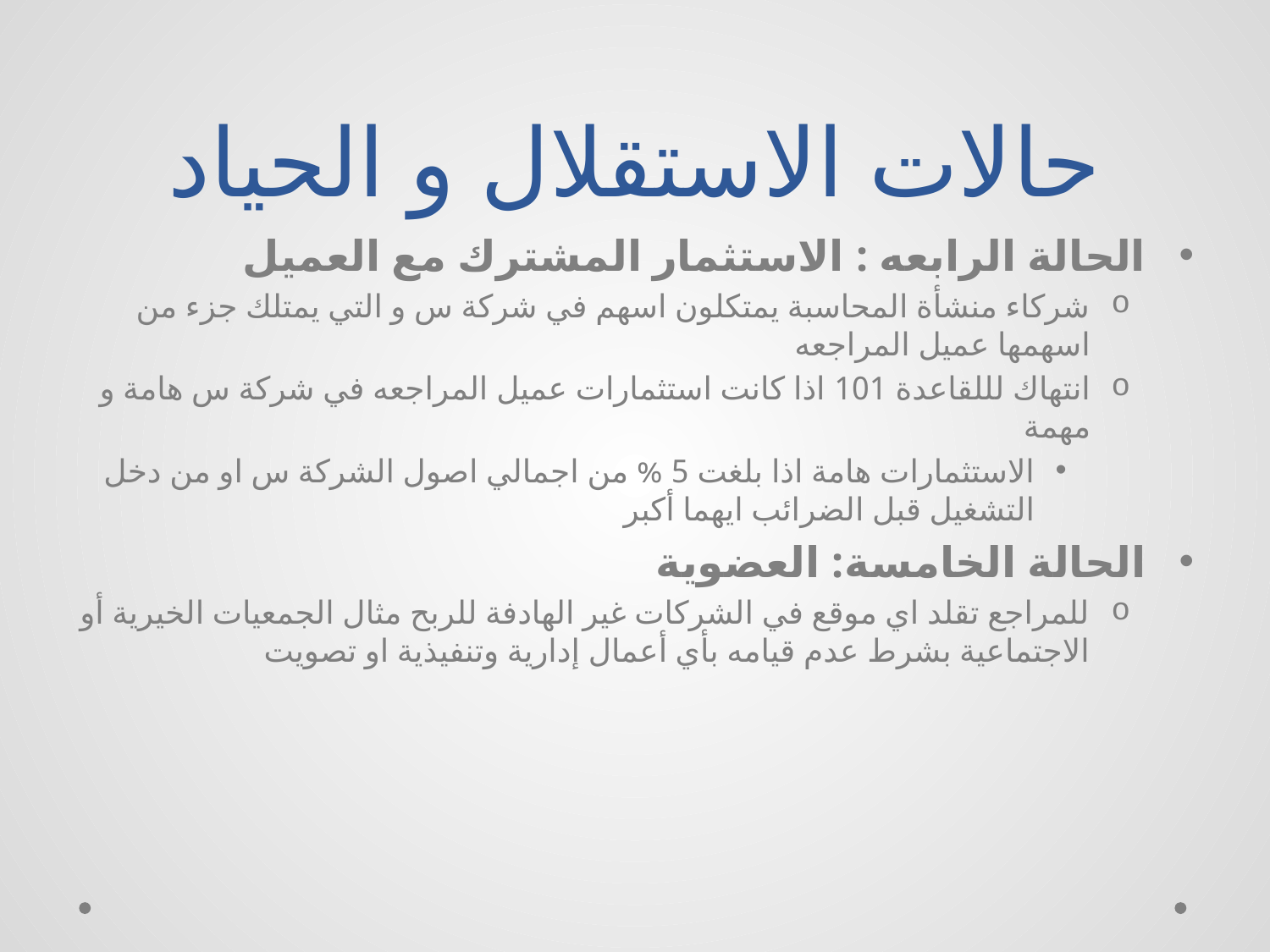

# حالات الاستقلال و الحياد
الحالة الرابعه : الاستثمار المشترك مع العميل
شركاء منشأة المحاسبة يمتكلون اسهم في شركة س و التي يمتلك جزء من اسهمها عميل المراجعه
انتهاك لللقاعدة 101 اذا كانت استثمارات عميل المراجعه في شركة س هامة و مهمة
الاستثمارات هامة اذا بلغت 5 % من اجمالي اصول الشركة س او من دخل التشغيل قبل الضرائب ايهما أكبر
الحالة الخامسة: العضوية
للمراجع تقلد اي موقع في الشركات غير الهادفة للربح مثال الجمعيات الخيرية أو الاجتماعية بشرط عدم قيامه بأي أعمال إدارية وتنفيذية او تصويت